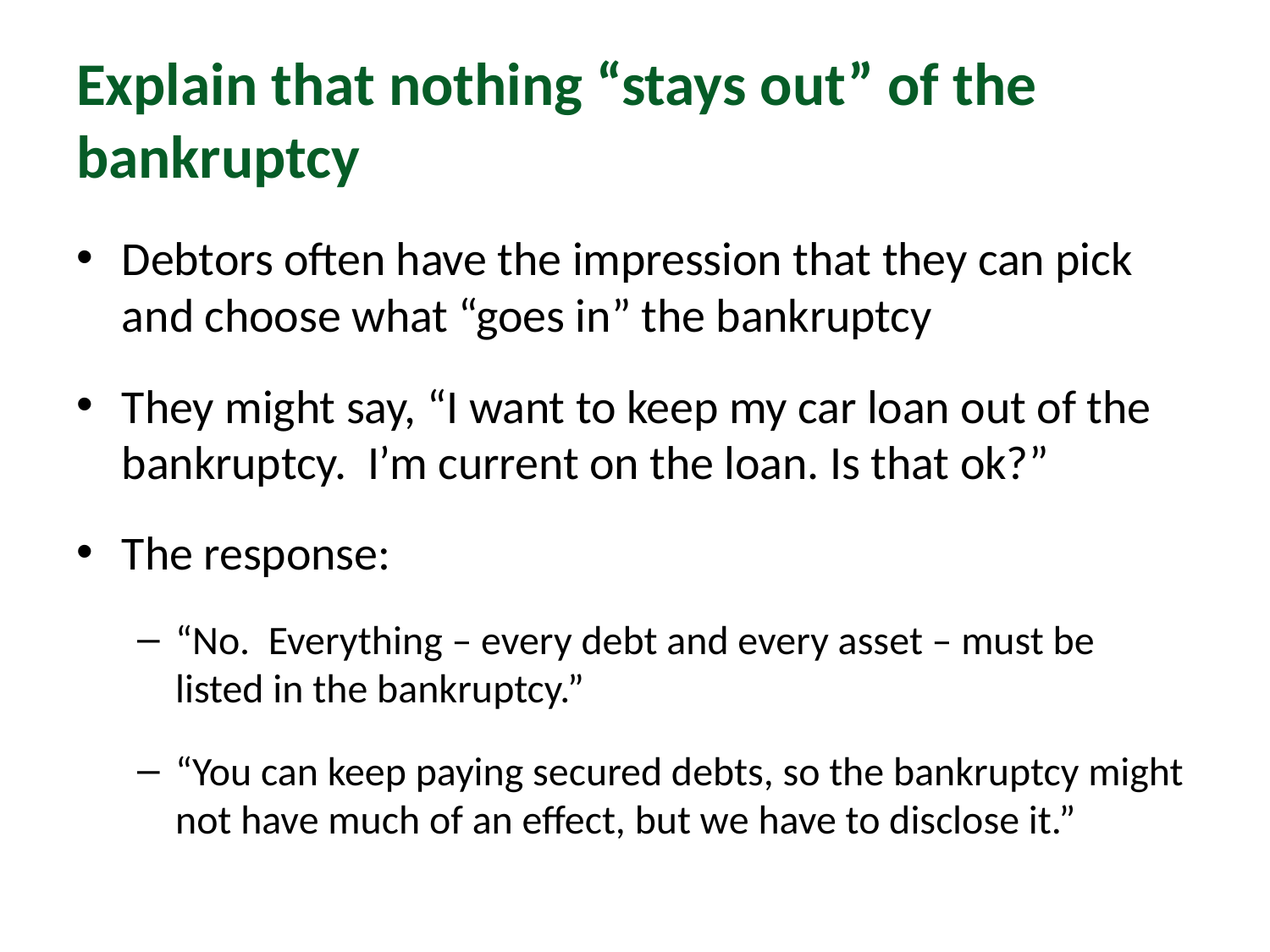

# Explain that nothing “stays out” of the bankruptcy
Debtors often have the impression that they can pick and choose what “goes in” the bankruptcy
They might say, “I want to keep my car loan out of the bankruptcy.  I’m current on the loan. Is that ok?”
The response:
“No.  Everything – every debt and every asset – must be listed in the bankruptcy.”
“You can keep paying secured debts, so the bankruptcy might not have much of an effect, but we have to disclose it.”